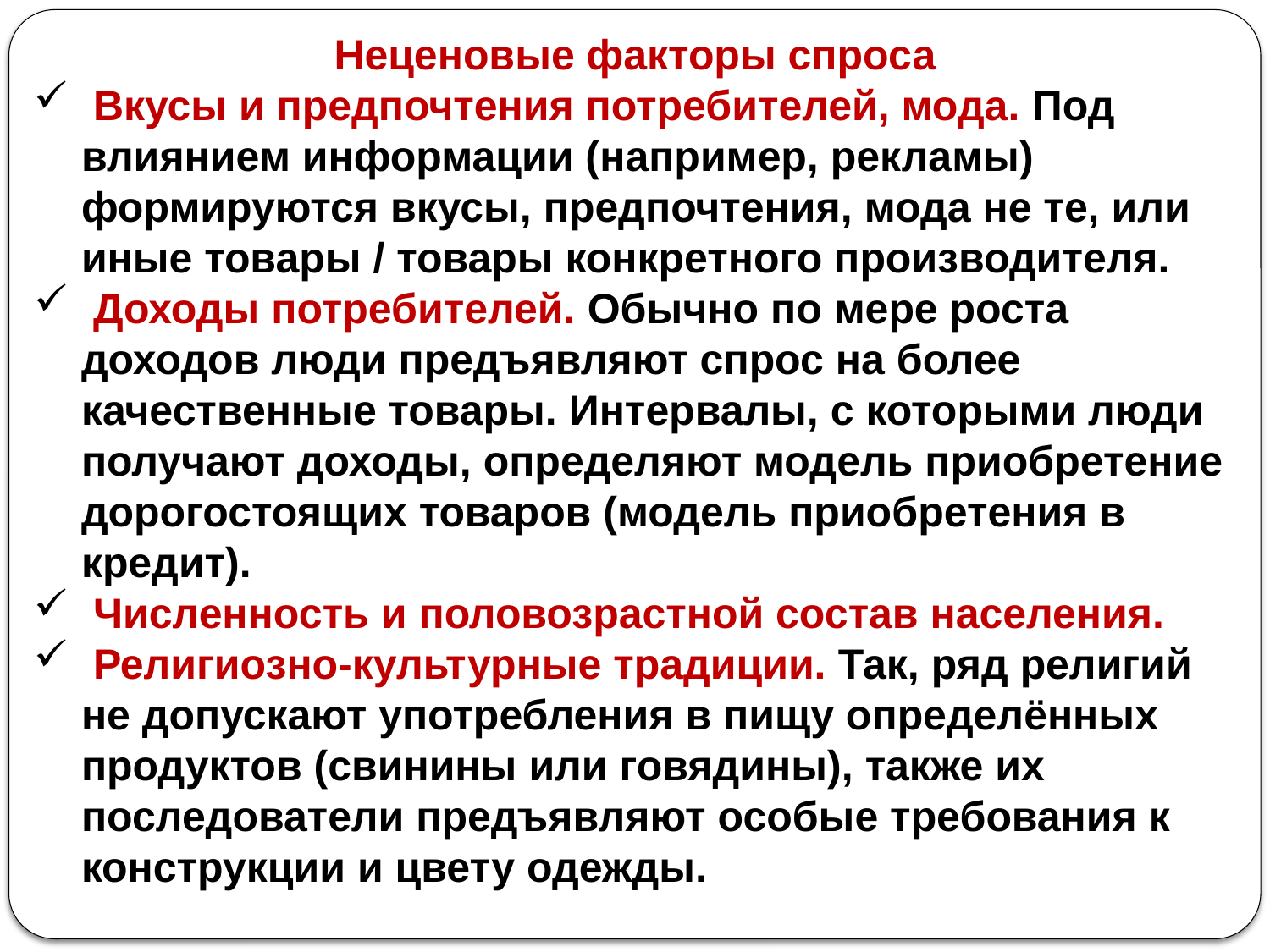

Неценовые факторы спроса
 Вкусы и предпочтения потребителей, мода. Под влиянием информации (например, рекламы) формируются вкусы, предпочтения, мода не те, или иные товары / товары конкретного производителя.
 Доходы потребителей. Обычно по мере роста доходов люди предъявляют спрос на более качественные товары. Интервалы, с которыми люди получают доходы, определяют модель приобретение дорогостоящих товаров (модель приобретения в кредит).
 Численность и половозрастной состав населения.
 Религиозно-культурные традиции. Так, ряд религий не допускают употребления в пищу определённых продуктов (свинины или говядины), также их последователи предъявляют особые требования к конструкции и цвету одежды.